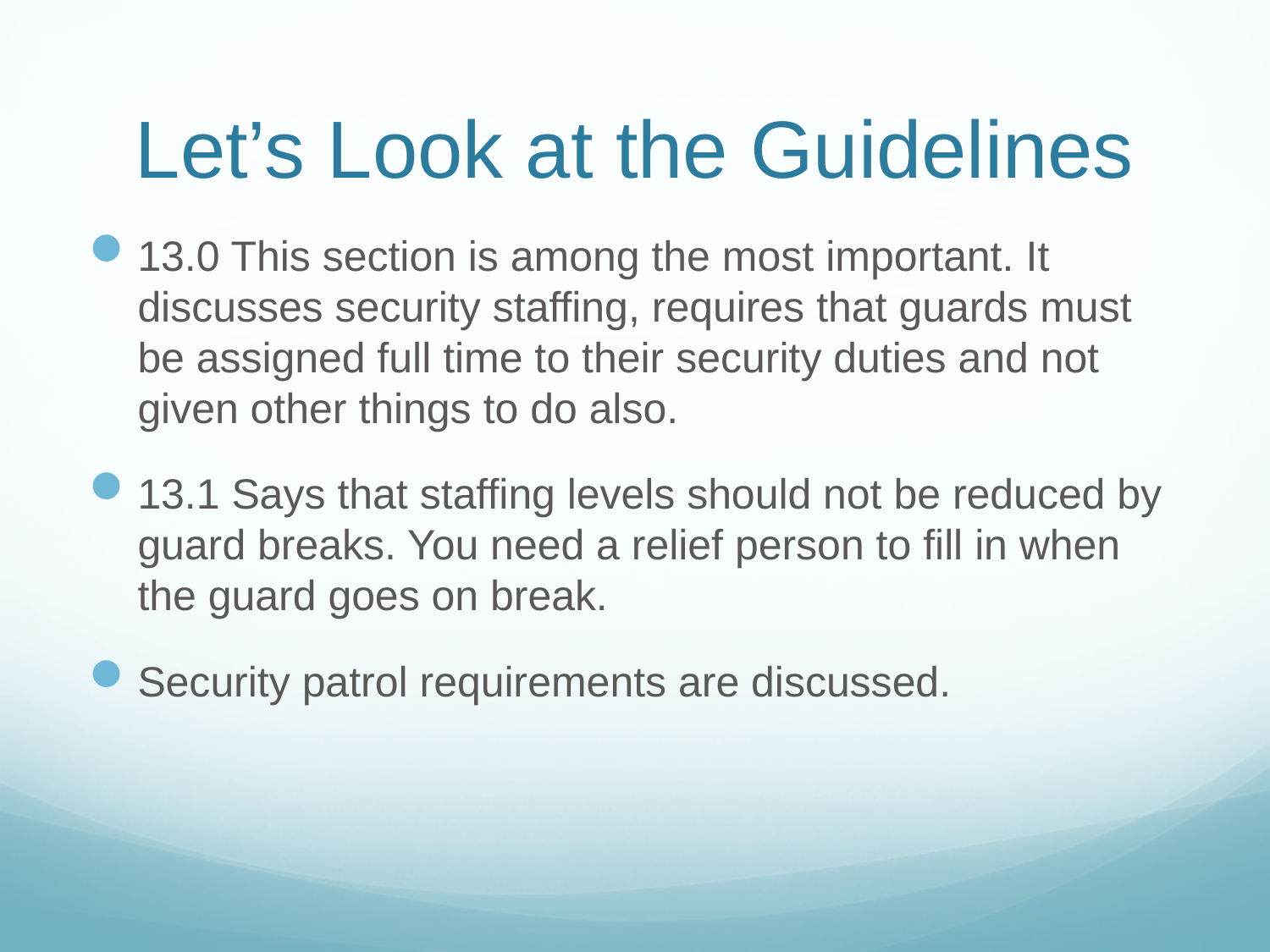

# Let’s Look at the Guidelines
13.0 This section is among the most important. It discusses security staffing, requires that guards must be assigned full time to their security duties and not given other things to do also.
13.1 Says that staffing levels should not be reduced by guard breaks. You need a relief person to fill in when the guard goes on break.
Security patrol requirements are discussed.